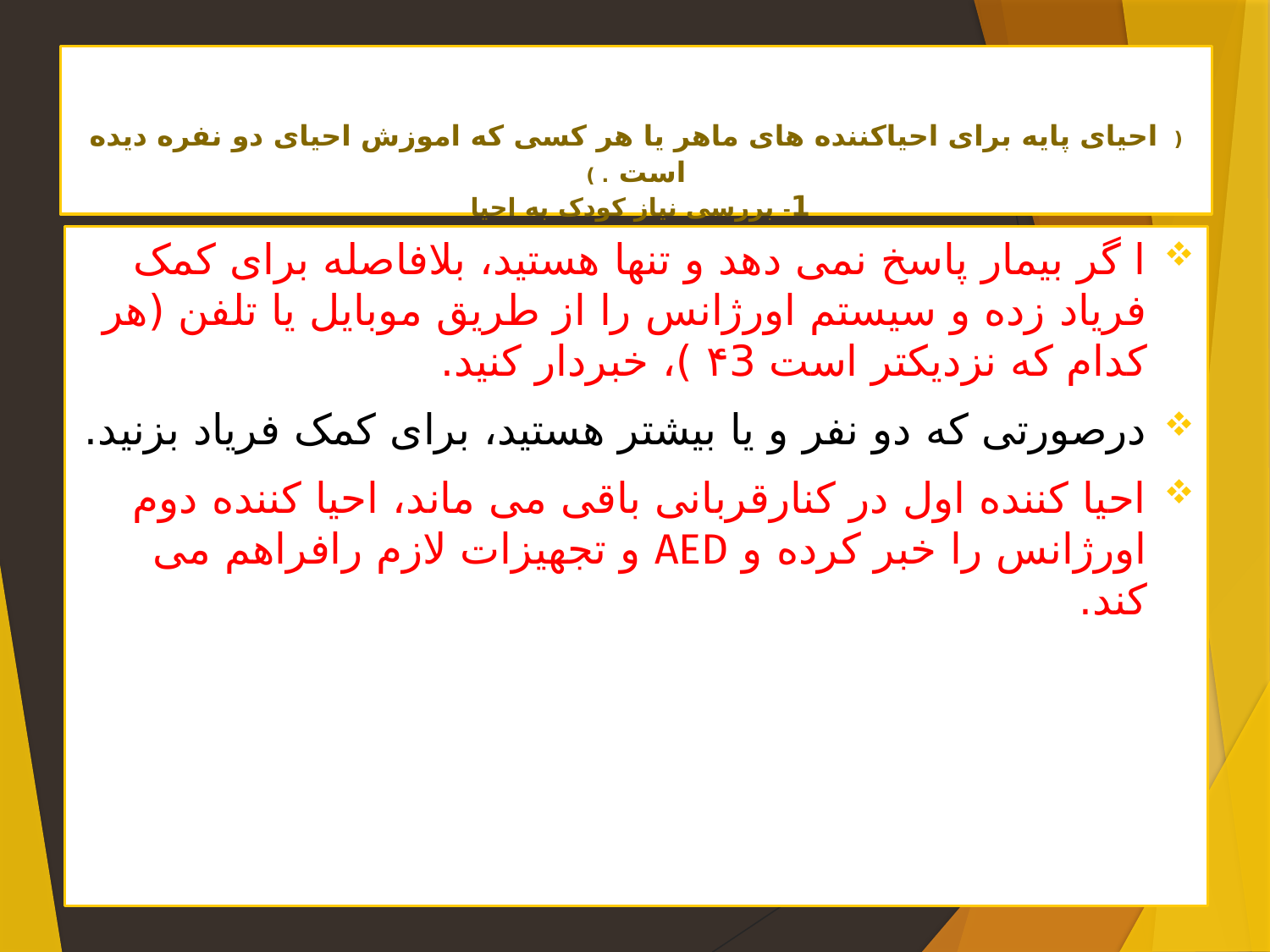

# ( احیای پایه برای احیاکننده های ماهر یا هر کسی که اموزش احیای دو نفره دیده است . ) 1- بررسی نیاز کودک به احیا
ا گر بیمار پاسخ نمی دهد و تنها هستید، بلافاصله برای کمک فریاد زده و سیستم اورژانس را از طریق موبایل یا تلفن (هر کدام که نزدیکتر است ۴3 )، خبردار کنید.
درصورتی که دو نفر و یا بیشتر هستید، برای کمک فریاد بزنید.
احیا کننده اول در کنارقربانی باقی می ماند، احیا کننده دوم اورژانس را خبر کرده و AED و تجهیزات لازم رافراهم می کند.